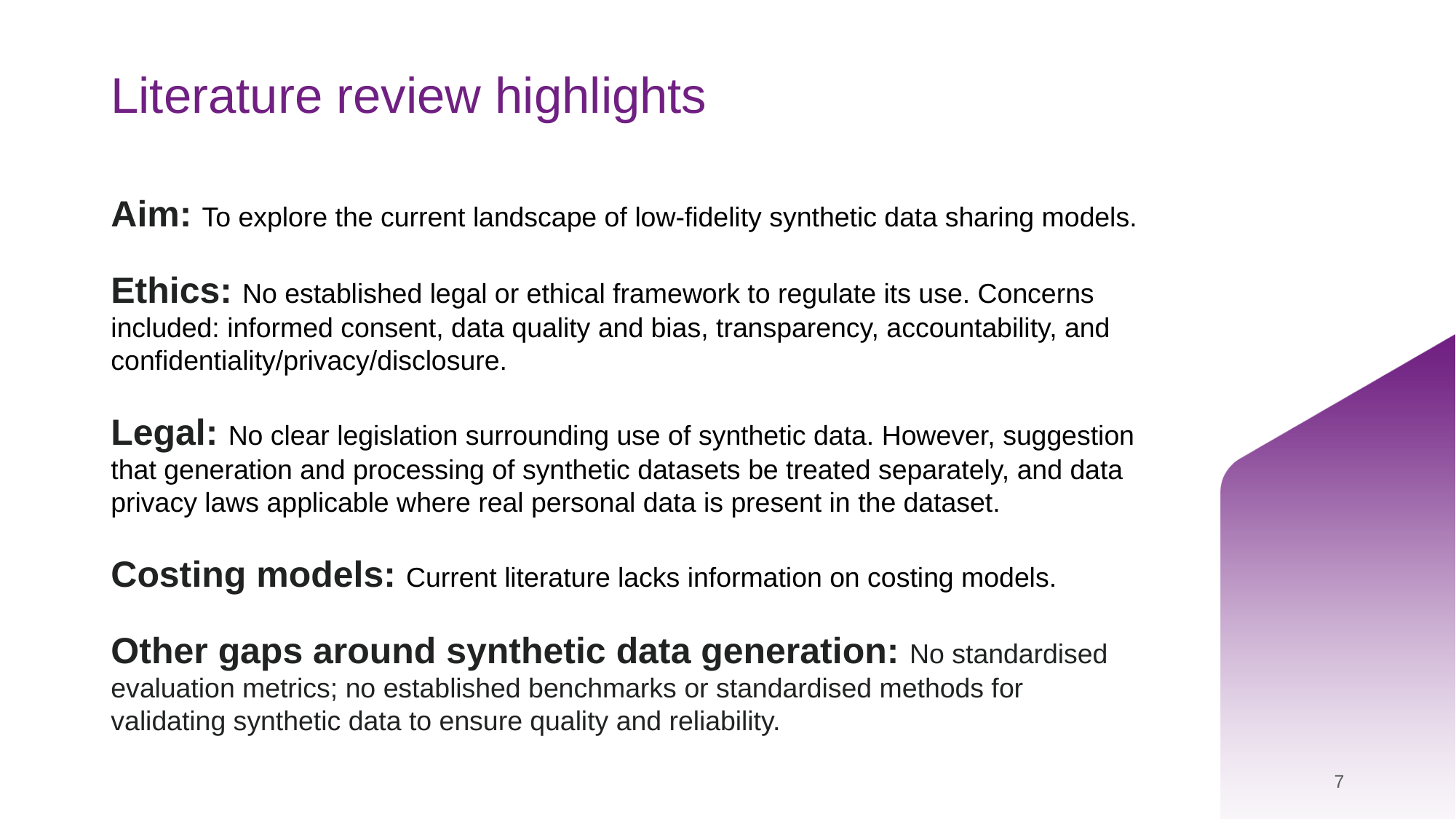

# Literature review highlights
Aim: To explore the current landscape of low-fidelity synthetic data sharing models.

Ethics: No established legal or ethical framework to regulate its use. Concerns included: informed consent, data quality and bias, transparency, accountability, and confidentiality/privacy/disclosure.

Legal: No clear legislation surrounding use of synthetic data. However, suggestion that generation and processing of synthetic datasets be treated separately, and data privacy laws applicable where real personal data is present in the dataset.

Costing models: Current literature lacks information on costing models.

Other gaps around synthetic data generation: No standardised evaluation metrics; no established benchmarks or standardised methods for validating synthetic data to ensure quality and reliability.

7